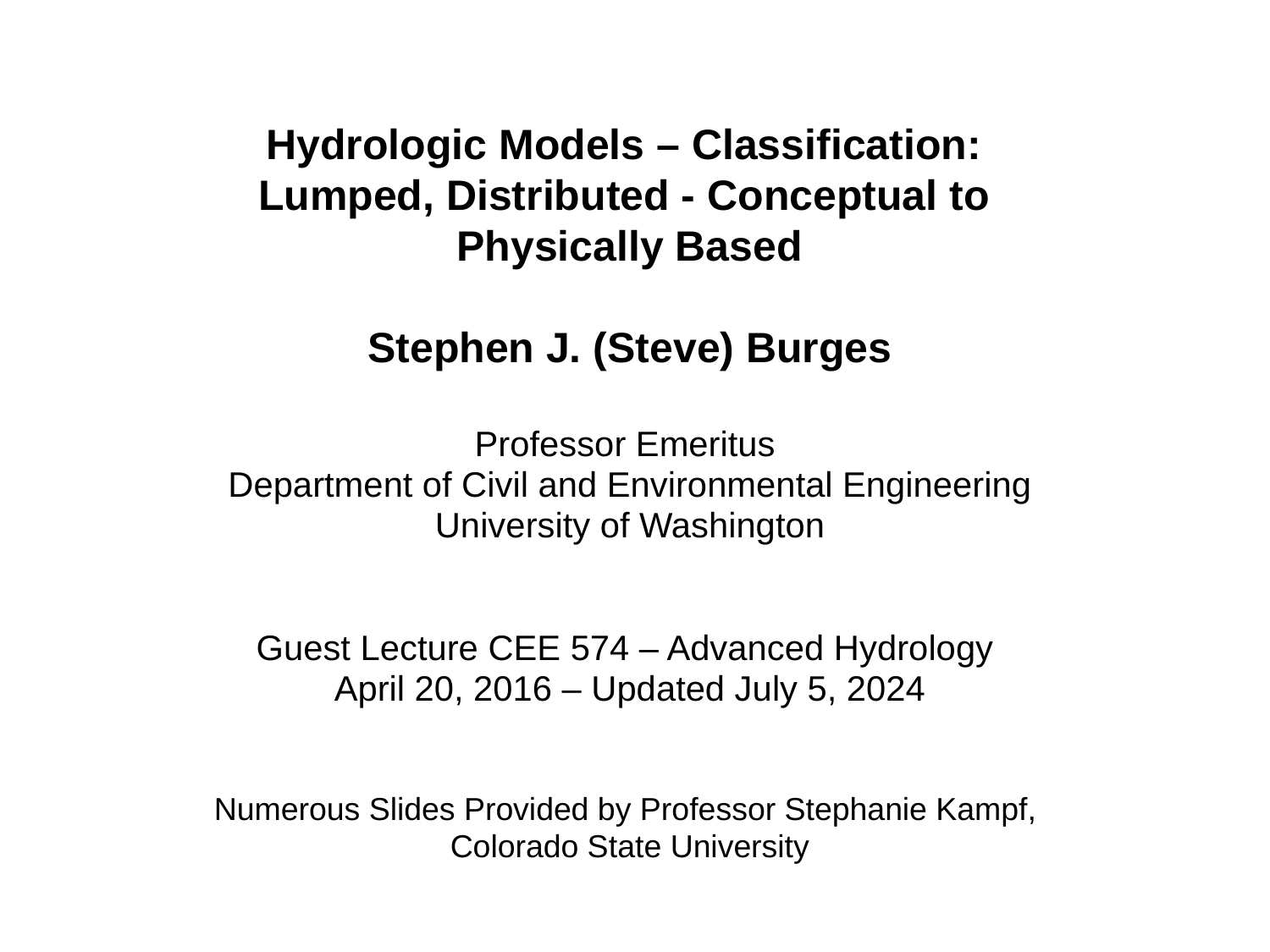

Hydrologic Models – Classification:
Lumped, Distributed - Conceptual to
Physically Based

Stephen J. (Steve) Burges

Professor Emeritus
Department of Civil and Environmental Engineering
University of Washington

Guest Lecture CEE 574 – Advanced Hydrology
April 20, 2016 – Updated July 5, 2024

Numerous Slides Provided by Professor Stephanie Kampf,
Colorado State University